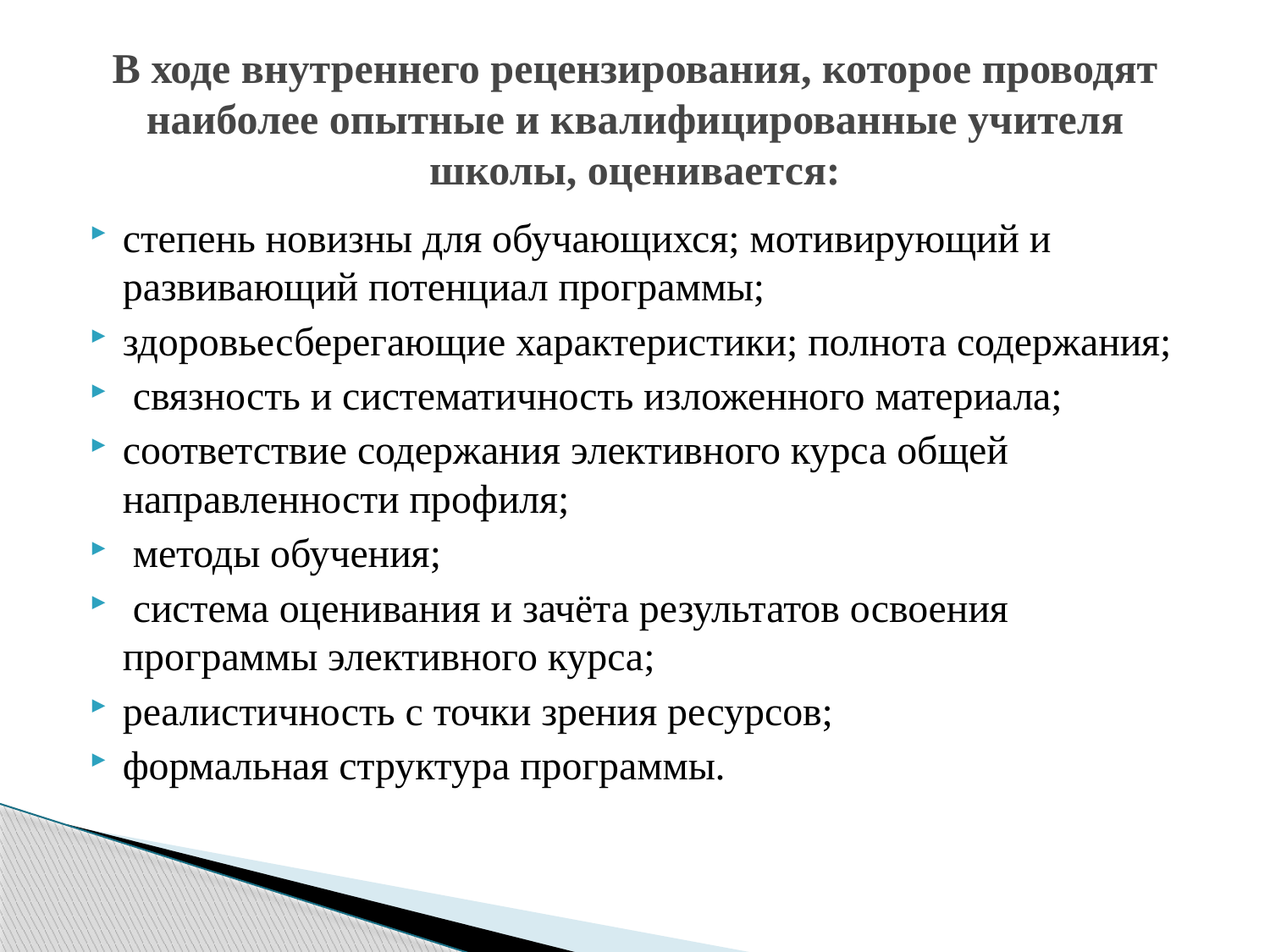

# В ходе внутреннего рецензирования, которое проводят наиболее опытные и квалифицированные учителя школы, оценивается:
степень новизны для обучающихся; мотивирующий и развивающий потенциал программы;
здоровьесберегающие характеристики; полнота содержания;
 связность и систематичность изложенного материала;
соответствие содержания элективного курса общей направленности профиля;
 методы обучения;
 система оценивания и зачёта результатов освоения программы элективного курса;
реалистичность с точки зрения ресурсов;
формальная структура программы.